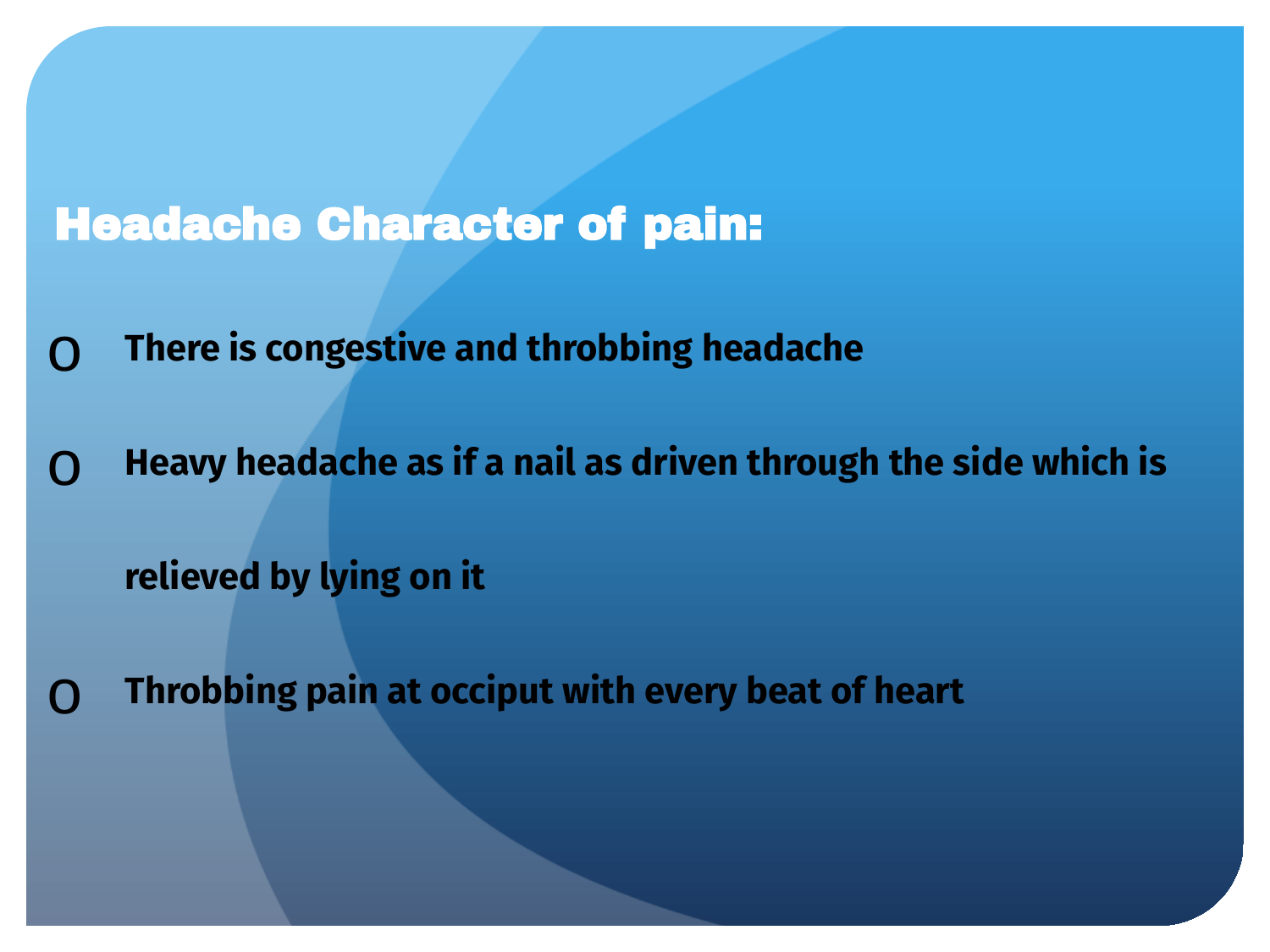

Headache Character of pain:
There is congestive and throbbing headache
Heavy headache as if a nail as driven through the side which is relieved by lying on it
Throbbing pain at occiput with every beat of heart